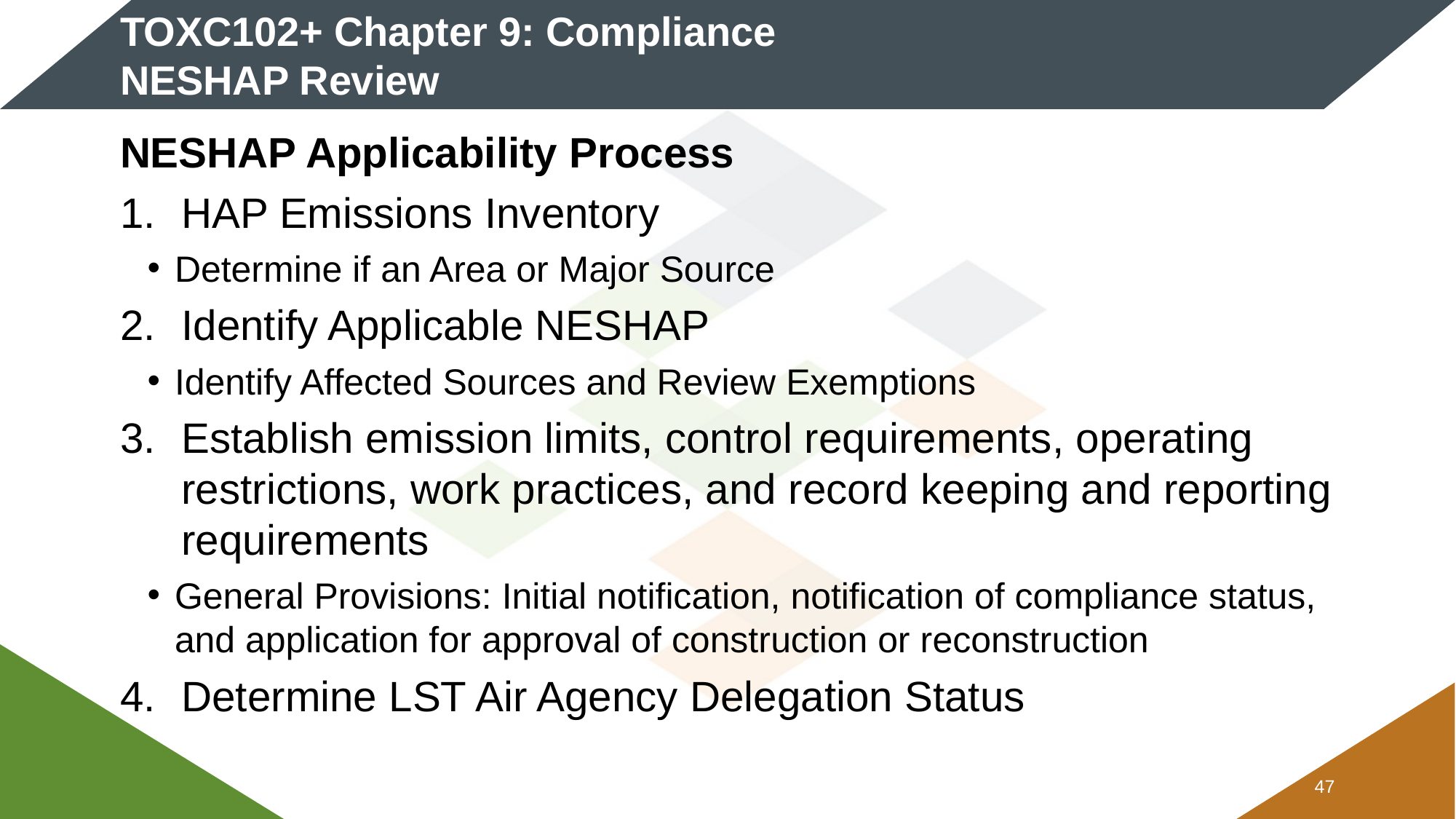

# TOXC102+ Chapter 9: Compliance NESHAP Review
NESHAP Applicability Process
HAP Emissions Inventory
Determine if an Area or Major Source
Identify Applicable NESHAP
Identify Affected Sources and Review Exemptions
Establish emission limits, control requirements, operating restrictions, work practices, and record keeping and reporting requirements
General Provisions: Initial notification, notification of compliance status, and application for approval of construction or reconstruction
Determine LST Air Agency Delegation Status
47